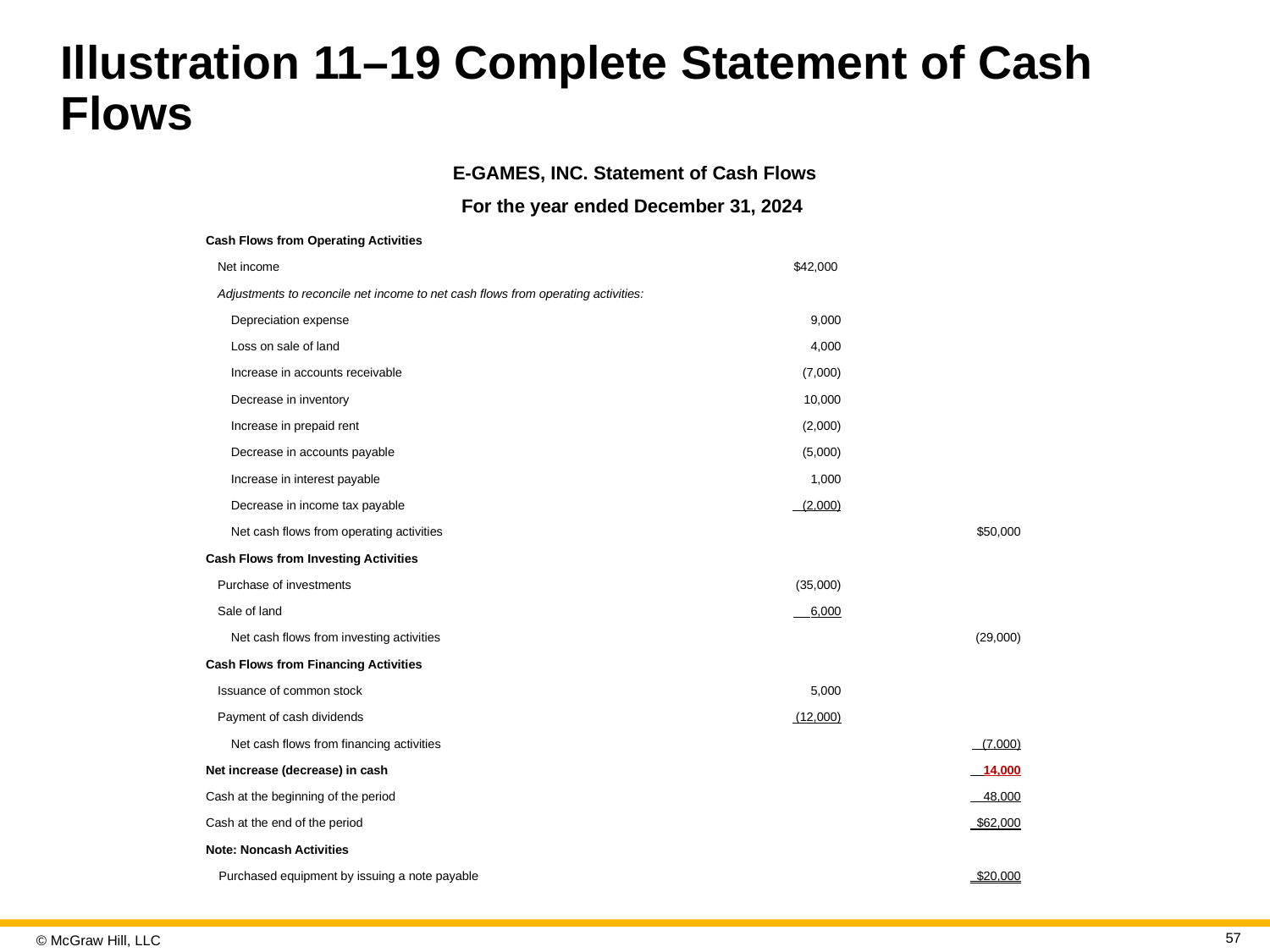

# Illustration 11–19 Complete Statement of Cash Flows
E-GAMES, INC. Statement of Cash Flows
For the year ended December 31, 2024
| Cash Flows from Operating Activities |  |  |
| --- | --- | --- |
| Net income | $42,000 |  |
| Adjustments to reconcile net income to net cash flows from operating activities: |  |  |
| Depreciation expense | 9,000 |  |
| Loss on sale of land | 4,000 |  |
| Increase in accounts receivable | (7,000) |  |
| Decrease in inventory | 10,000 |  |
| Increase in prepaid rent | (2,000) |  |
| Decrease in accounts payable | (5,000) |  |
| Increase in interest payable | 1,000 |  |
| Decrease in income tax payable | (2,000) |  |
| Net cash flows from operating activities |  | $50,000 |
| Cash Flows from Investing Activities |  |  |
| Purchase of investments | (35,000) |  |
| Sale of land | 6,000 |  |
| Net cash flows from investing activities |  | (29,000) |
| Cash Flows from Financing Activities |  |  |
| Issuance of common stock | 5,000 |  |
| Payment of cash dividends | (12,000) |  |
| Net cash flows from financing activities |  | (7,000) |
| Net increase (decrease) in cash |  | 14,000 |
| Cash at the beginning of the period |  | 48,000 |
| Cash at the end of the period |  | $62,000 |
| Note: Noncash Activities |  |  |
| Purchased equipment by issuing a note payable |  | $20,000 |
57